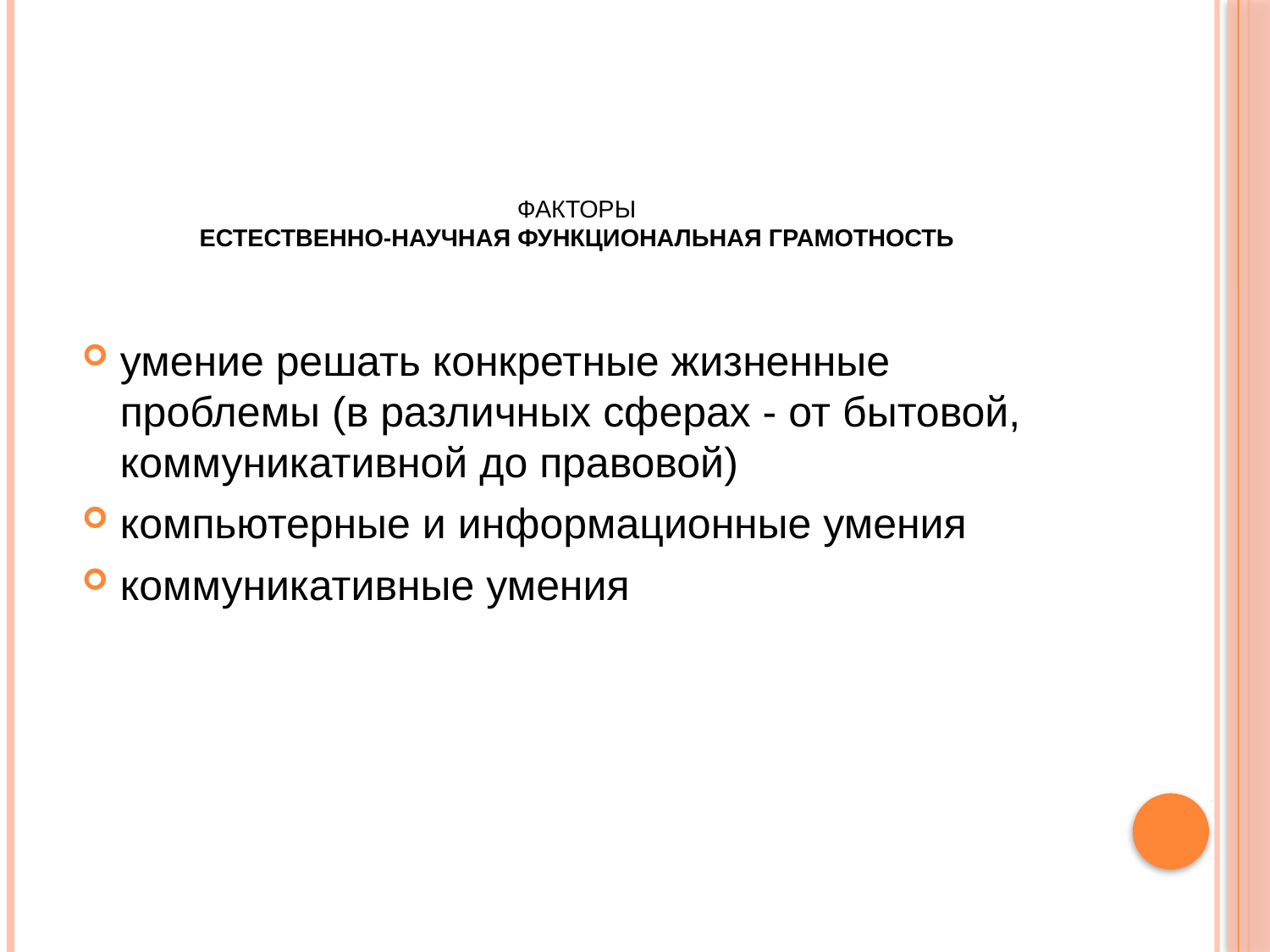

# Факторы Естественно-научная функциональная грамотность
умение решать конкретные жизненные проблемы (в различных сферах - от бытовой, коммуникативной до правовой)
компьютерные и информационные умения
коммуникативные умения